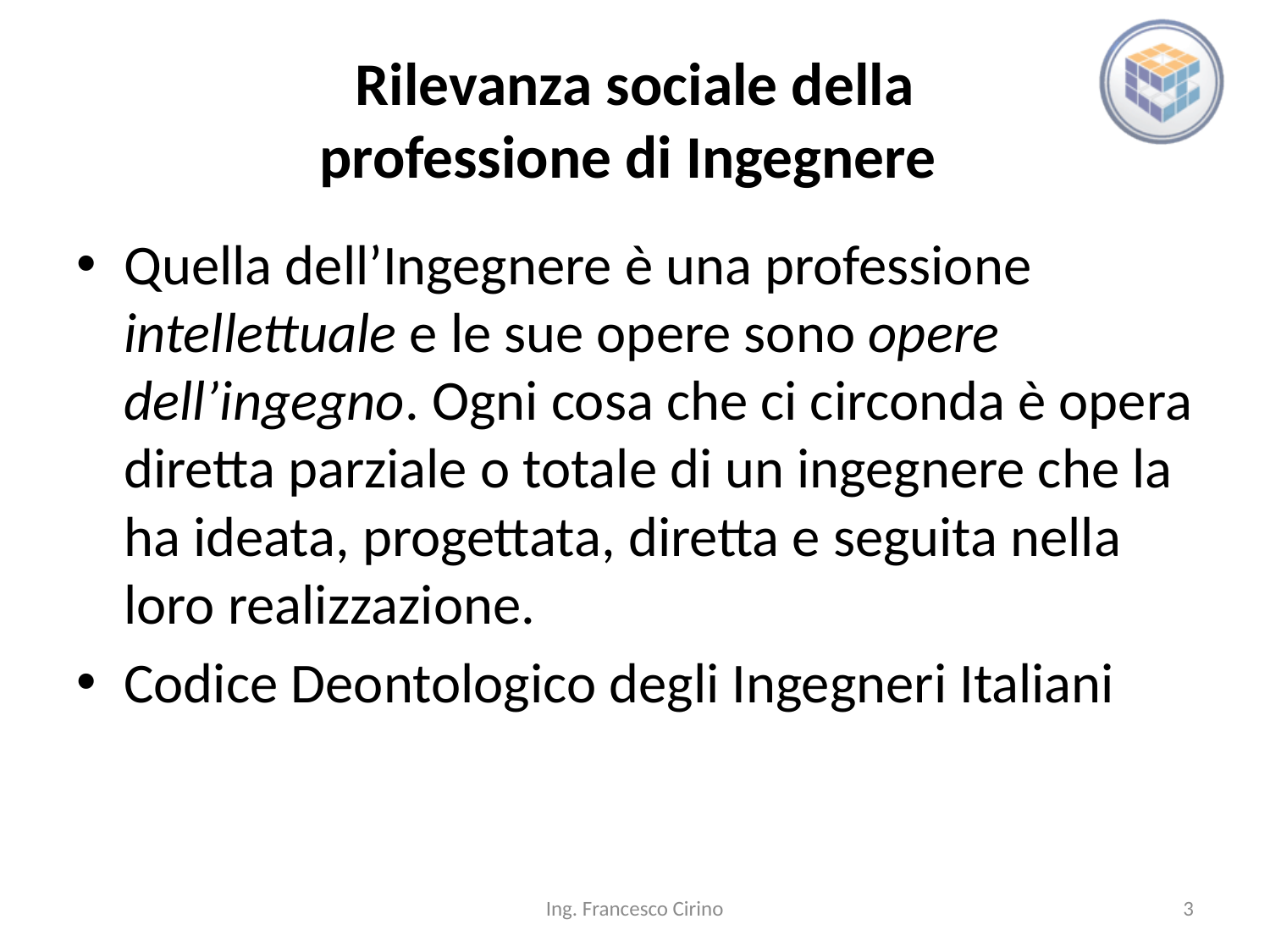

# Rilevanza sociale della professione di Ingegnere
Quella dell’Ingegnere è una professione intellettuale e le sue opere sono opere dell’ingegno. Ogni cosa che ci circonda è opera diretta parziale o totale di un ingegnere che la ha ideata, progettata, diretta e seguita nella loro realizzazione.
Codice Deontologico degli Ingegneri Italiani

Ing. Francesco Cirino
3